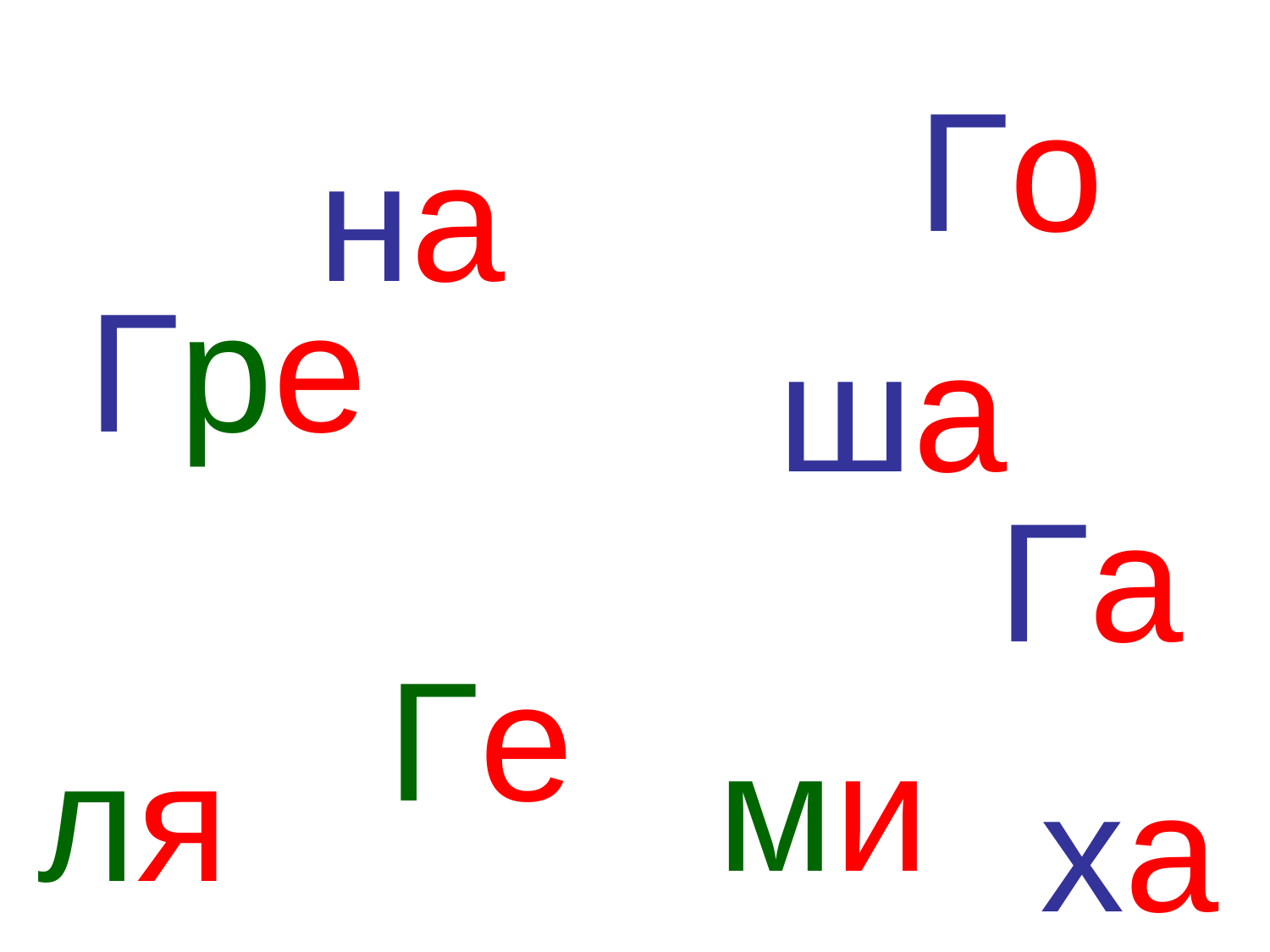

Го
на
Гре
ша
Га
Ге
ми
ля
ха